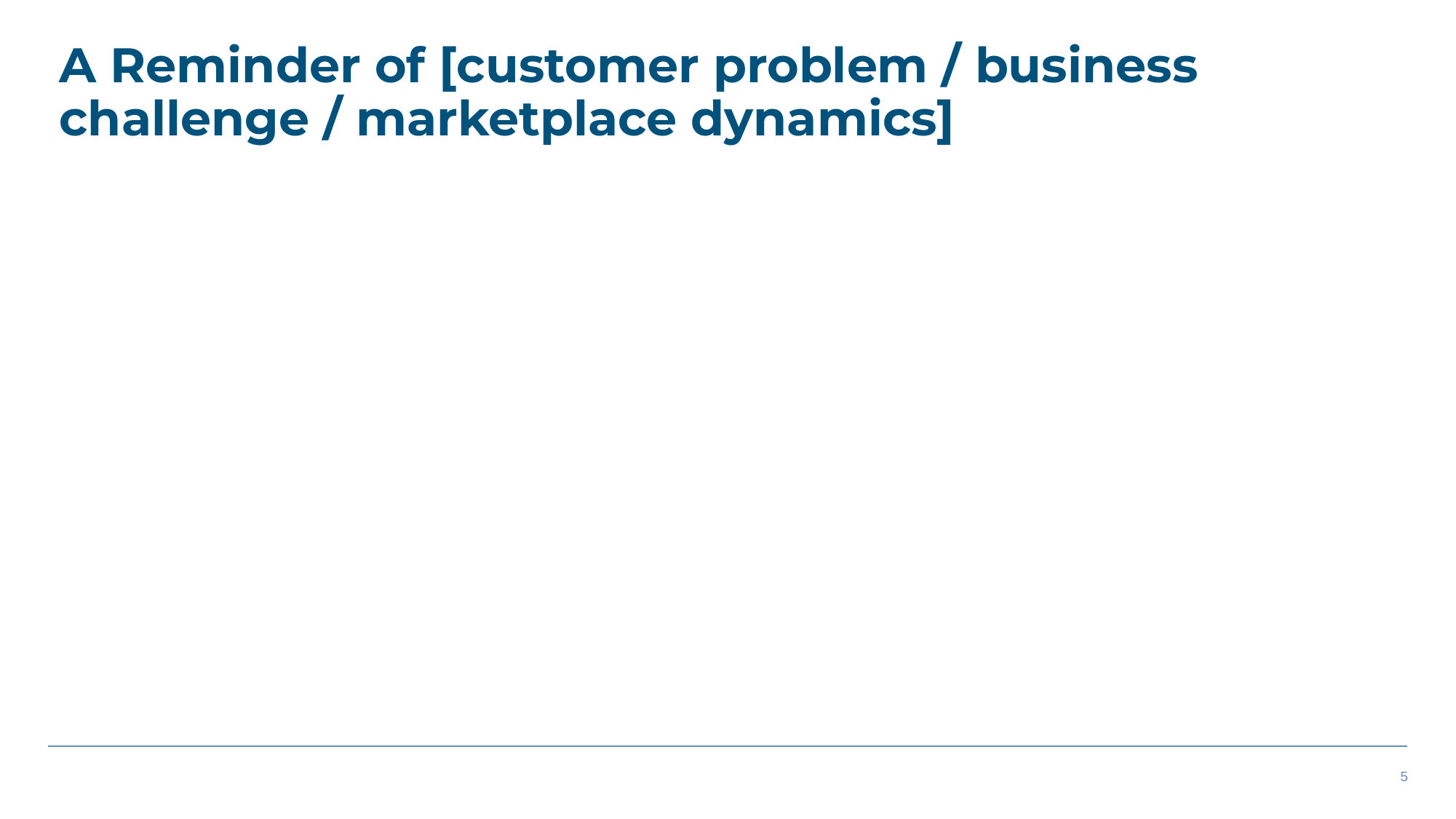

# A Reminder of [customer problem / business challenge / marketplace dynamics]